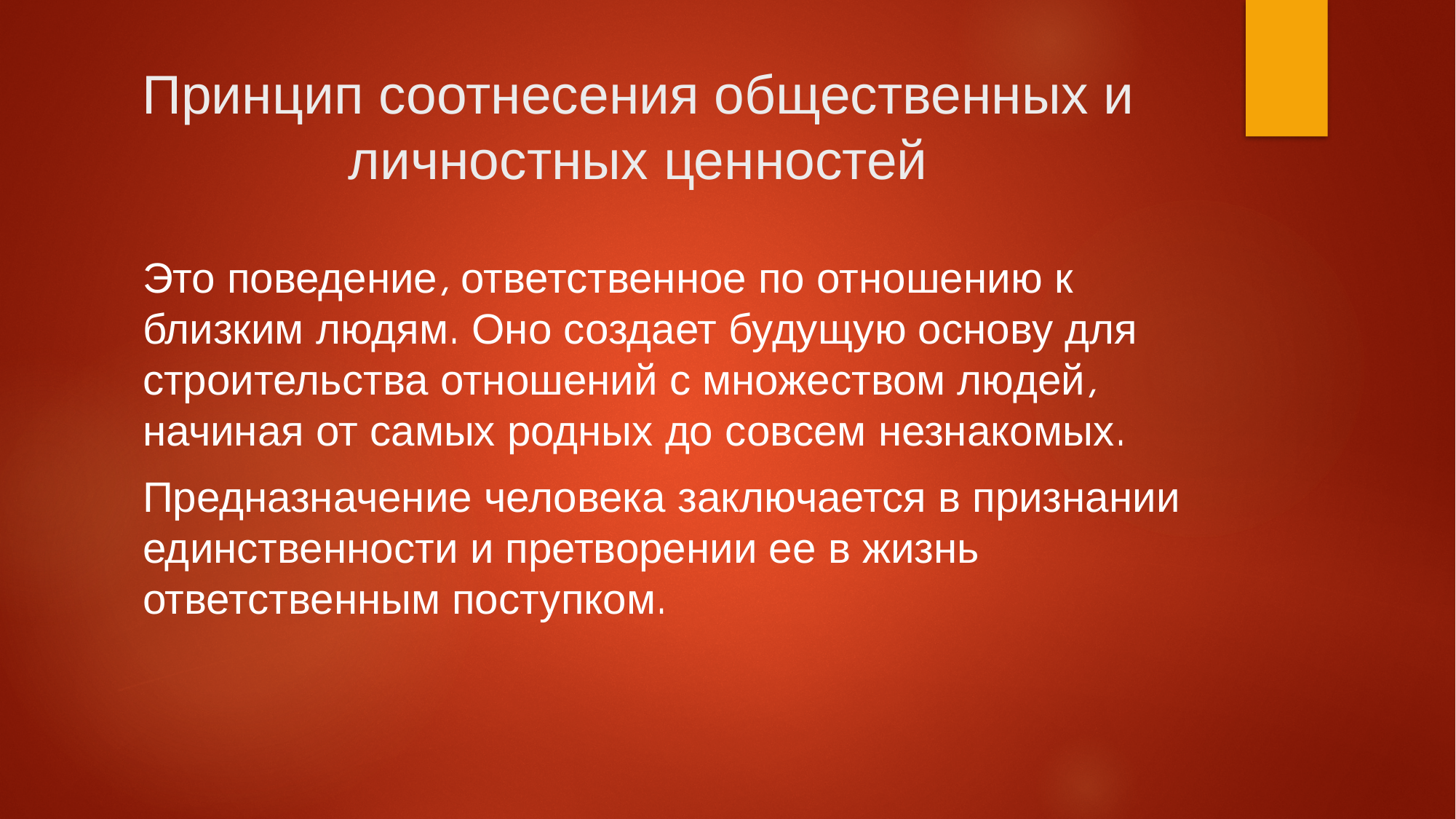

# Принцип соотнесения общественных и личностных ценностей
Это поведение, ответственное по отношению к близким людям. Оно создает будущую основу для строительства отношений с множеством людей, начиная от самых родных до совсем незнакомых.
Предназначение человека заключается в признании единственности и претворении ее в жизнь ответственным поступком.